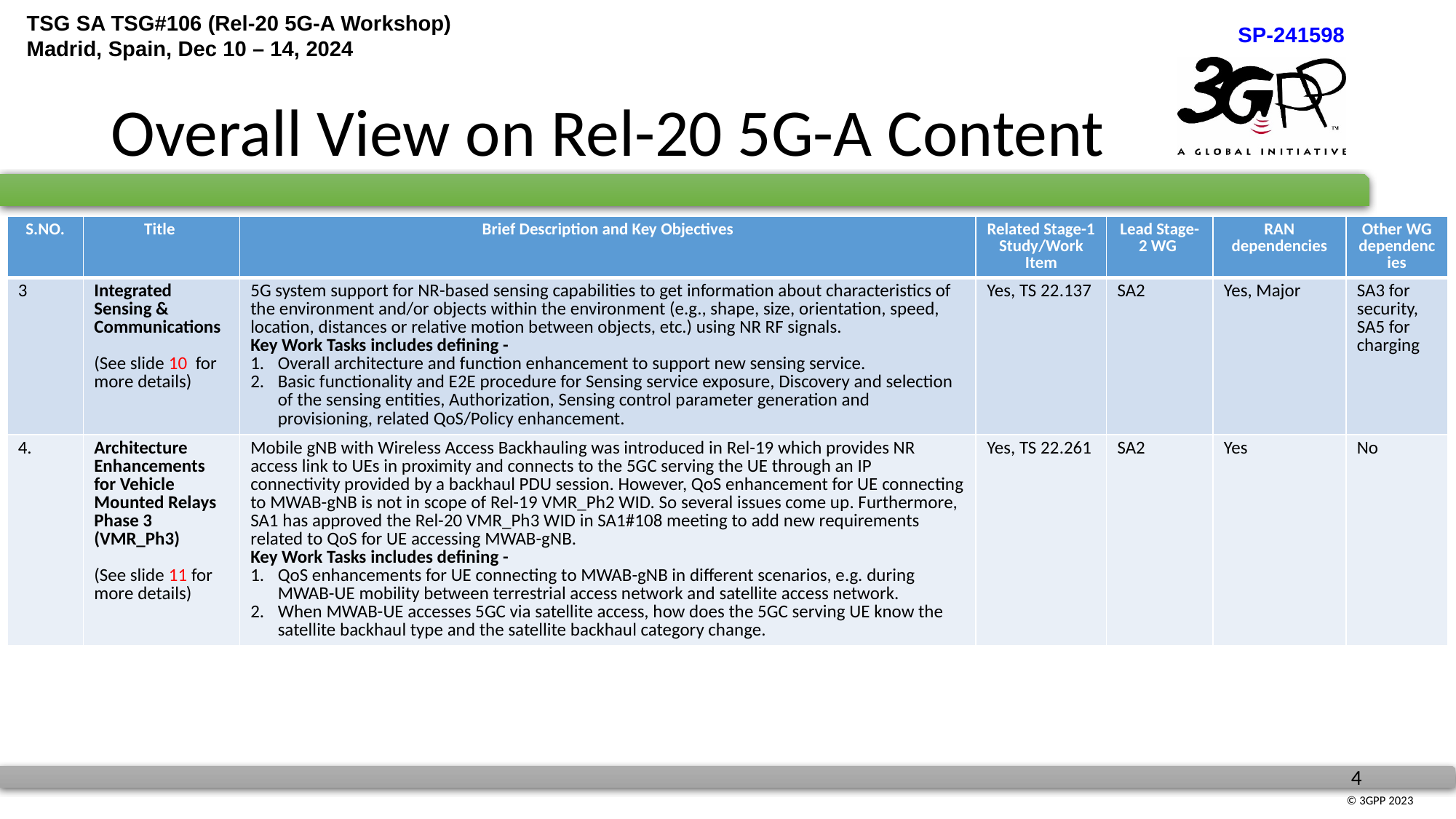

# Overall View on Rel-20 5G-A Content
| S.NO. | Title | Brief Description and Key Objectives | Related Stage-1 Study/Work Item | Lead Stage-2 WG | RAN dependencies | Other WG dependencies |
| --- | --- | --- | --- | --- | --- | --- |
| 3 | Integrated Sensing & Communications (See slide 10 for more details) | 5G system support for NR-based sensing capabilities to get information about characteristics of the environment and/or objects within the environment (e.g., shape, size, orientation, speed, location, distances or relative motion between objects, etc.) using NR RF signals. Key Work Tasks includes defining - Overall architecture and function enhancement to support new sensing service. Basic functionality and E2E procedure for Sensing service exposure, Discovery and selection of the sensing entities, Authorization, Sensing control parameter generation and provisioning, related QoS/Policy enhancement. | Yes, TS 22.137 | SA2 | Yes, Major | SA3 for security, SA5 for charging |
| 4. | Architecture Enhancements for Vehicle Mounted Relays Phase 3 (VMR\_Ph3) (See slide 11 for more details) | Mobile gNB with Wireless Access Backhauling was introduced in Rel-19 which provides NR access link to UEs in proximity and connects to the 5GC serving the UE through an IP connectivity provided by a backhaul PDU session. However, QoS enhancement for UE connecting to MWAB-gNB is not in scope of Rel-19 VMR\_Ph2 WID. So several issues come up. Furthermore, SA1 has approved the Rel-20 VMR\_Ph3 WID in SA1#108 meeting to add new requirements related to QoS for UE accessing MWAB-gNB. Key Work Tasks includes defining - QoS enhancements for UE connecting to MWAB-gNB in different scenarios, e.g. during MWAB-UE mobility between terrestrial access network and satellite access network. When MWAB-UE accesses 5GC via satellite access, how does the 5GC serving UE know the satellite backhaul type and the satellite backhaul category change. | Yes, TS 22.261 | SA2 | Yes | No |